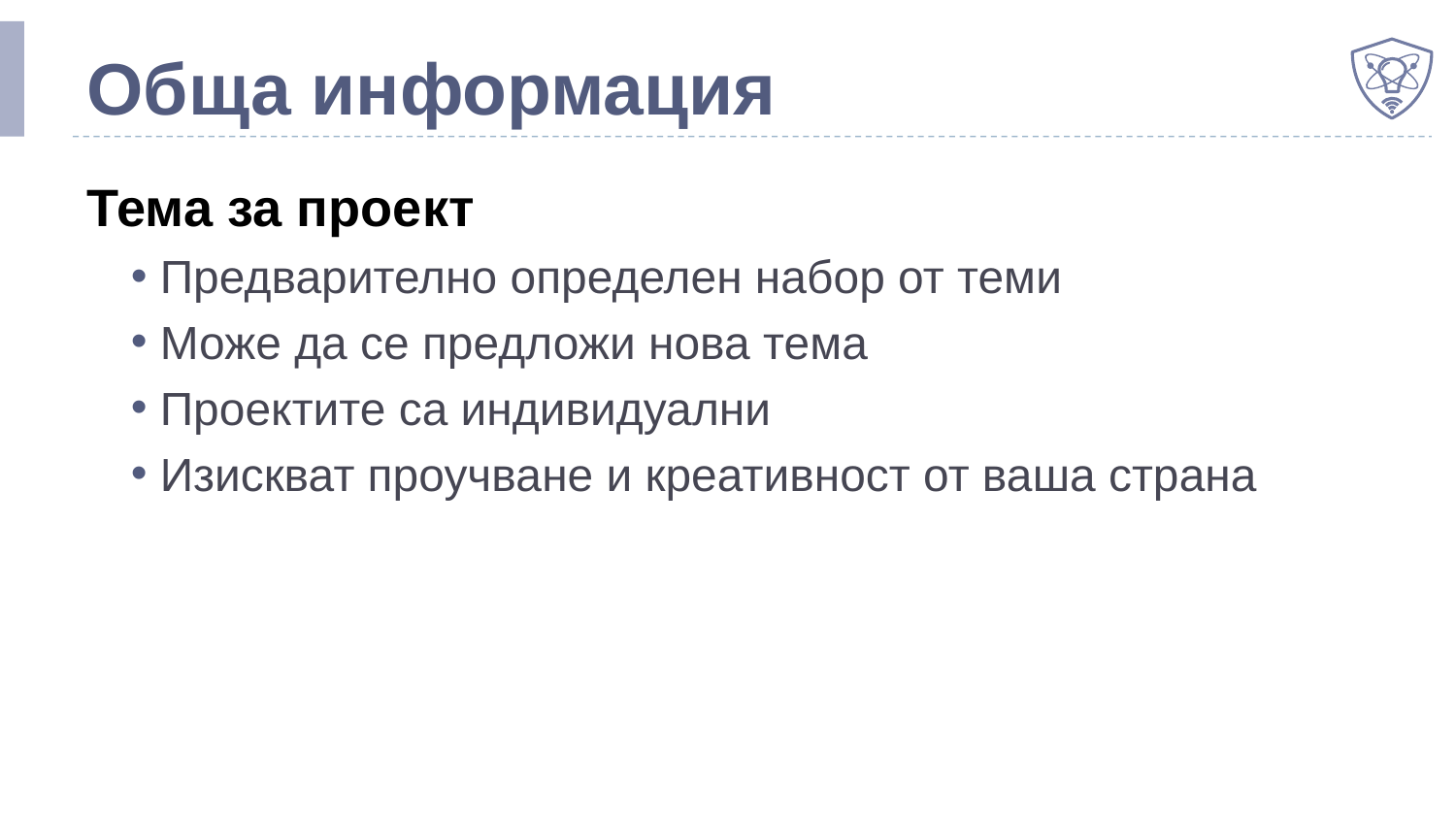

# Обща информация
Тема за проект
Предварително определен набор от теми
Може да се предложи нова тема
Проектите са индивидуални
Изискват проучване и креативност от ваша страна